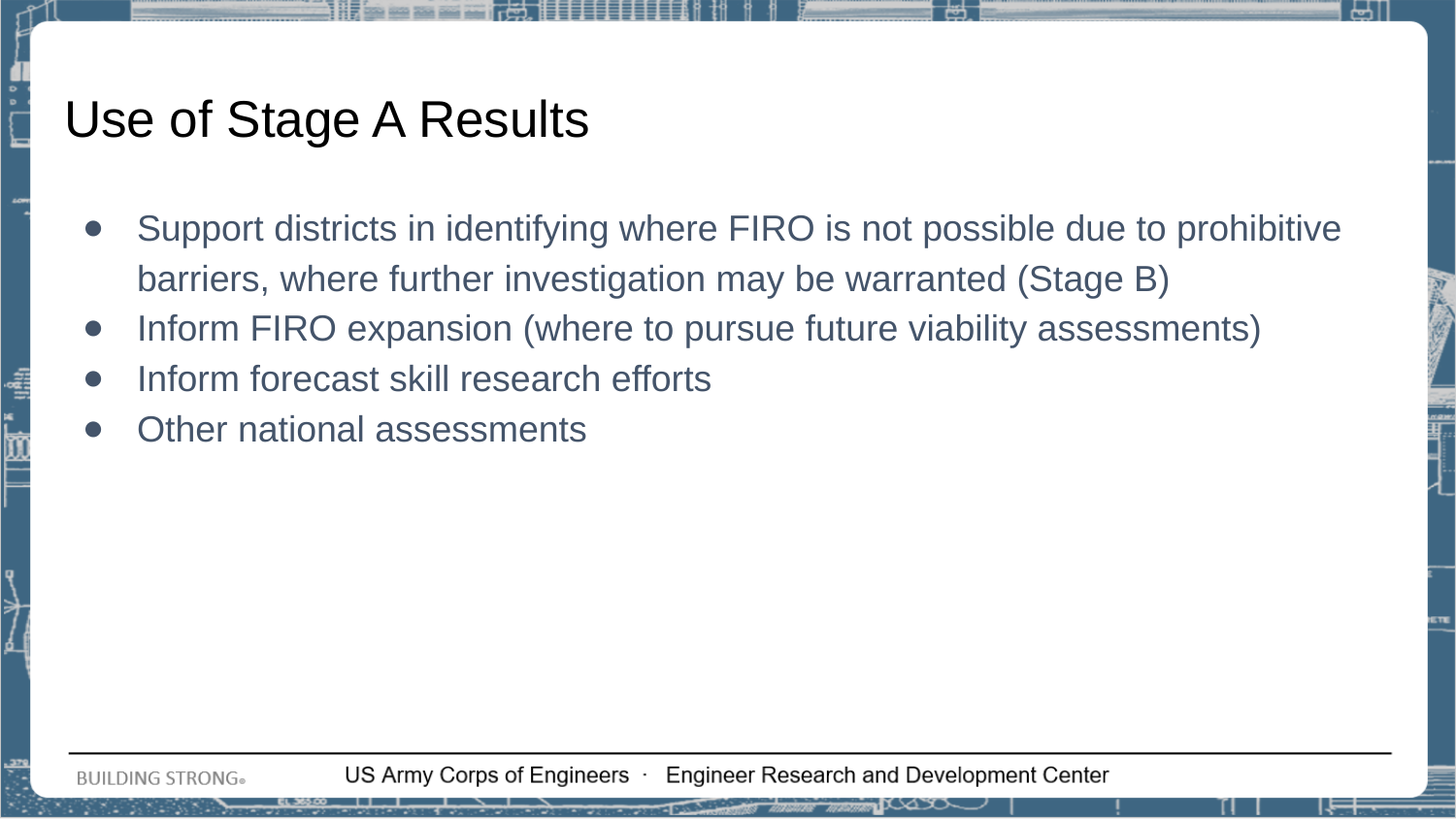

# Use of Stage A Results
Support districts in identifying where FIRO is not possible due to prohibitive barriers, where further investigation may be warranted (Stage B)
Inform FIRO expansion (where to pursue future viability assessments)
Inform forecast skill research efforts
Other national assessments